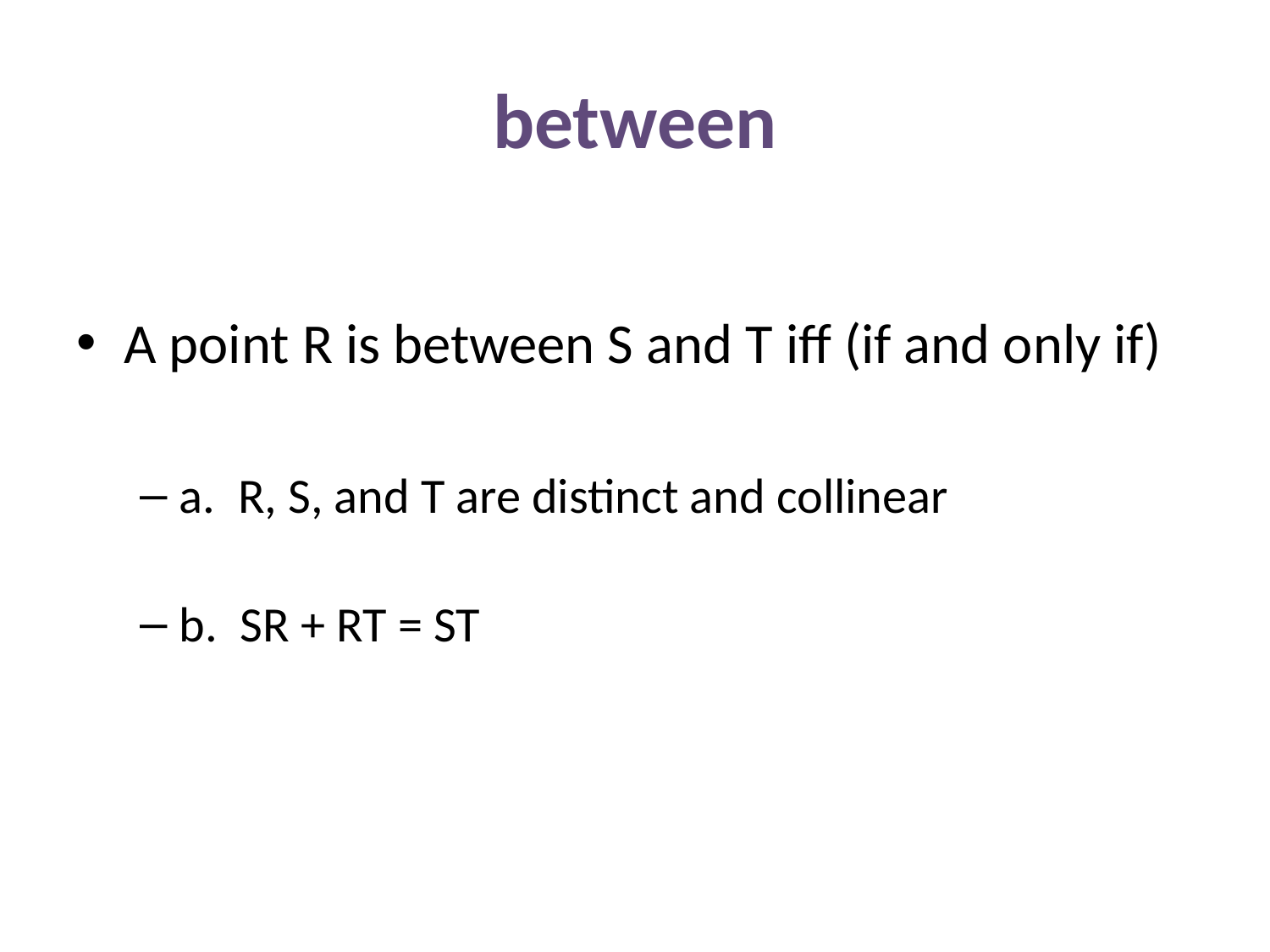

# between

A point R is between S and T iff (if and only if)

a.  R, S, and T are distinct and collinear

b.  SR + RT = ST